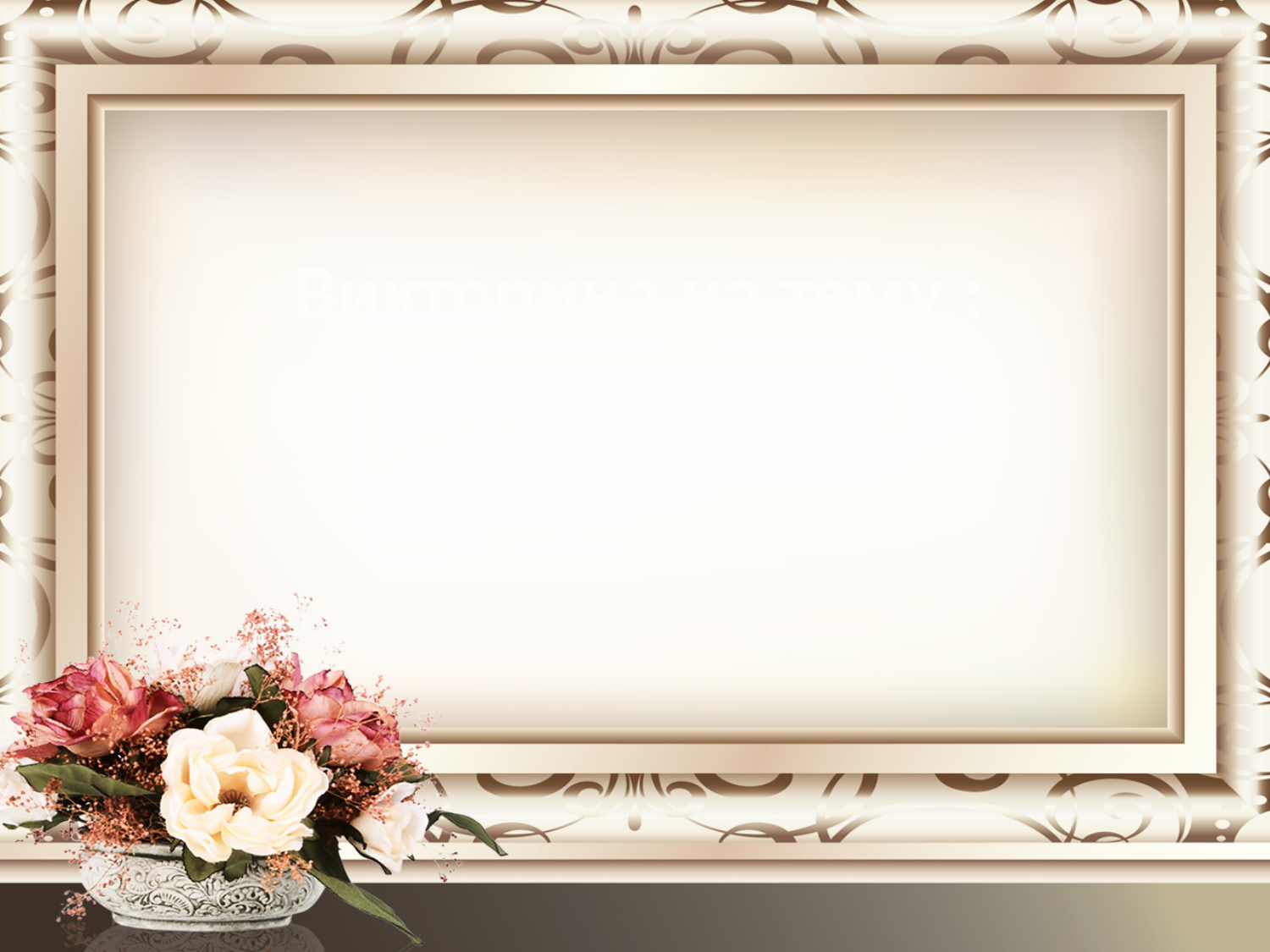

# Викторина на тему : «Пушкин и его родословная»